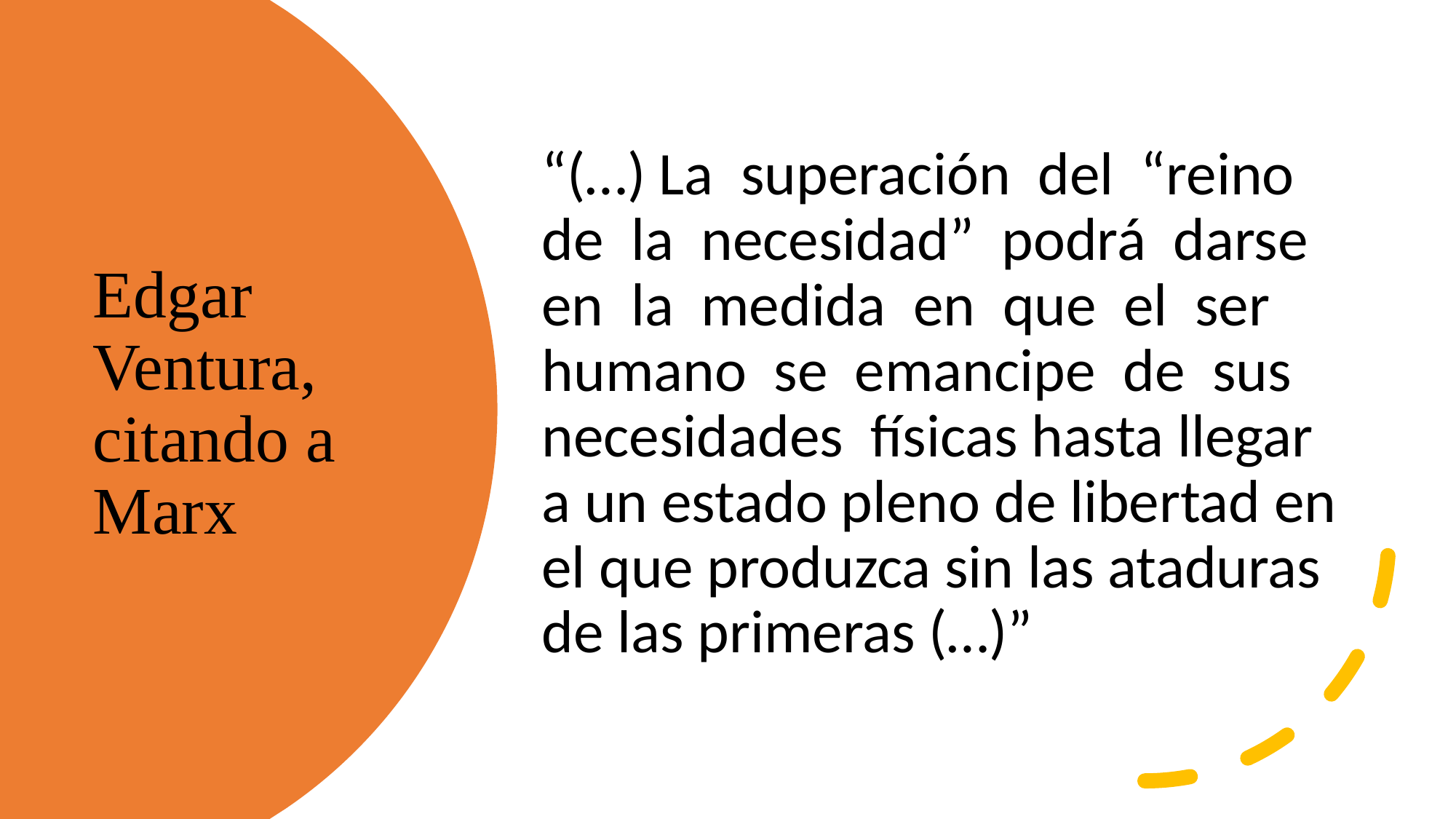

“(…) La  superación  del  “reino  de  la  necesidad”  podrá  darse  en  la  medida  en  que  el  ser  humano  se  emancipe  de  sus  necesidades  físicas hasta llegar a un estado pleno de libertad en el que produzca sin las ataduras de las primeras (…)”
# Edgar Ventura, citando a Marx